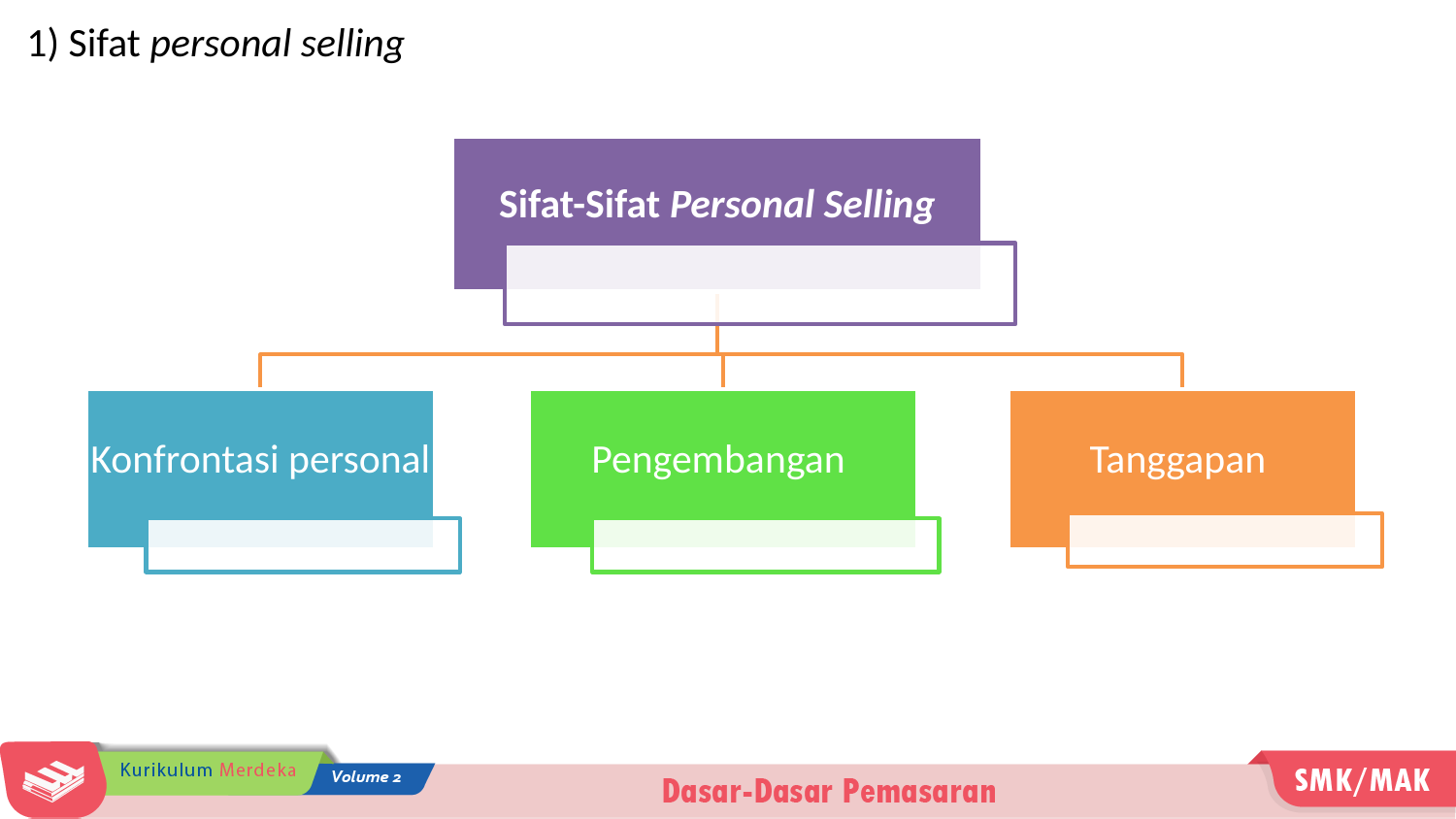

Sifat-Sifat Personal Selling

Konfrontasi personal

Pengembangan

Tanggapan

1) Sifat personal selling